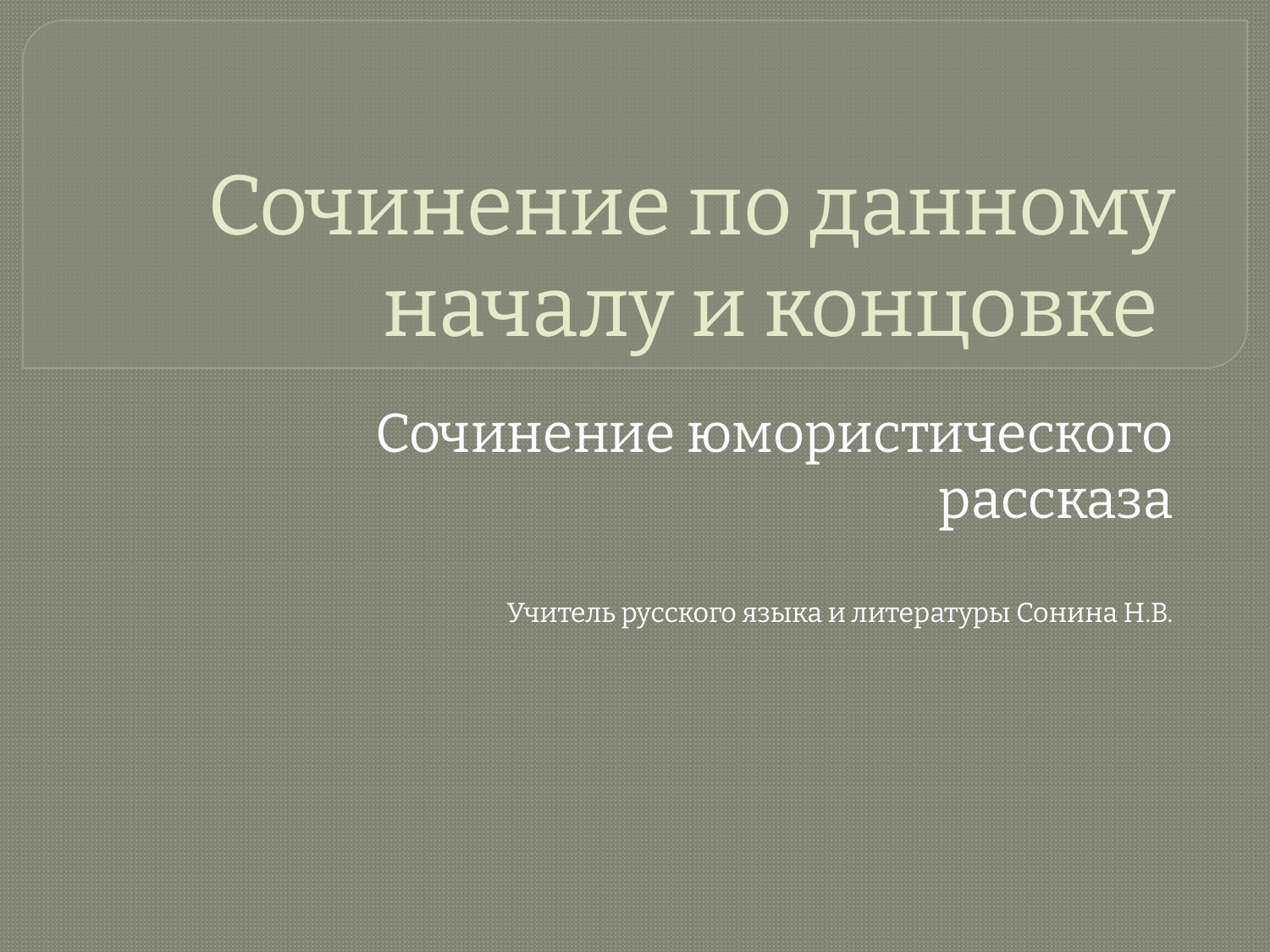

# Сочинение по данному началу и концовке
Сочинение юмористического рассказа

Учитель русского языка и литературы Сонина Н.В.